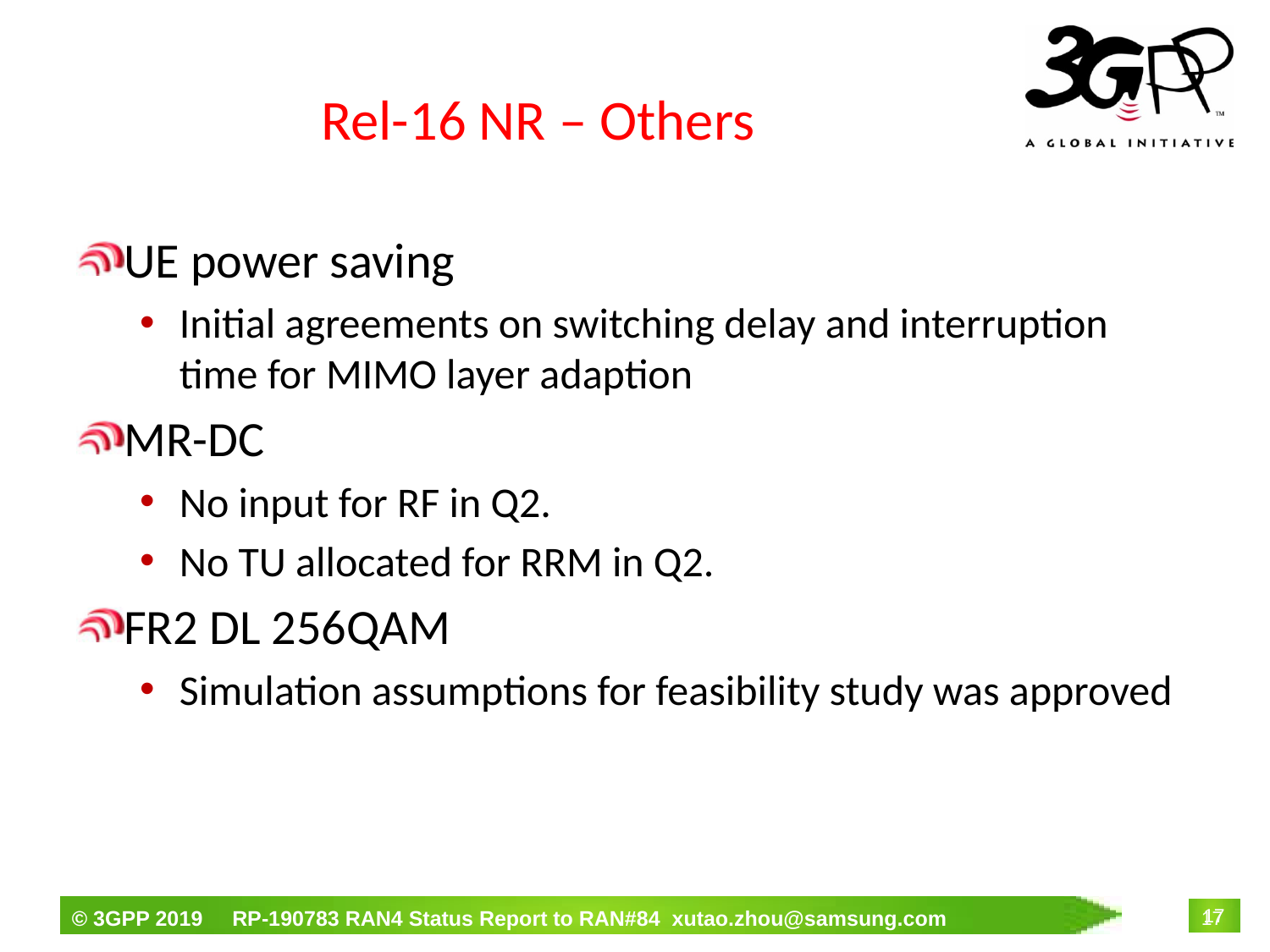

# Rel-16 NR – Others
UE power saving
Initial agreements on switching delay and interruption time for MIMO layer adaption
MR-DC
No input for RF in Q2.
No TU allocated for RRM in Q2.
FR2 DL 256QAM
Simulation assumptions for feasibility study was approved

17